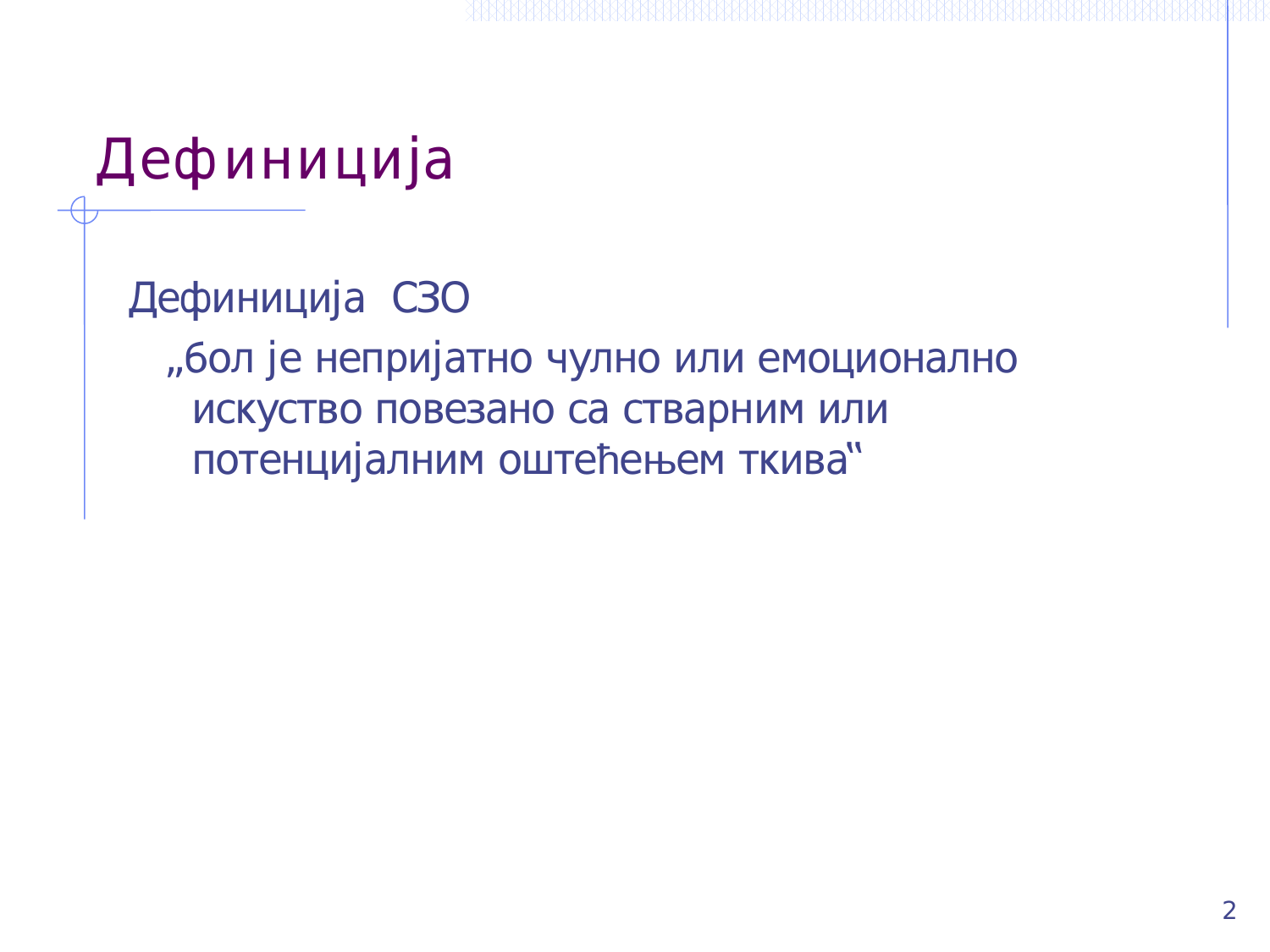

# Дефиниција
Дефиниција  СЗО
   „бол је непријатно чулно или емоционално искуство повезано са стварним или потенцијалним оштећењем ткива“

2